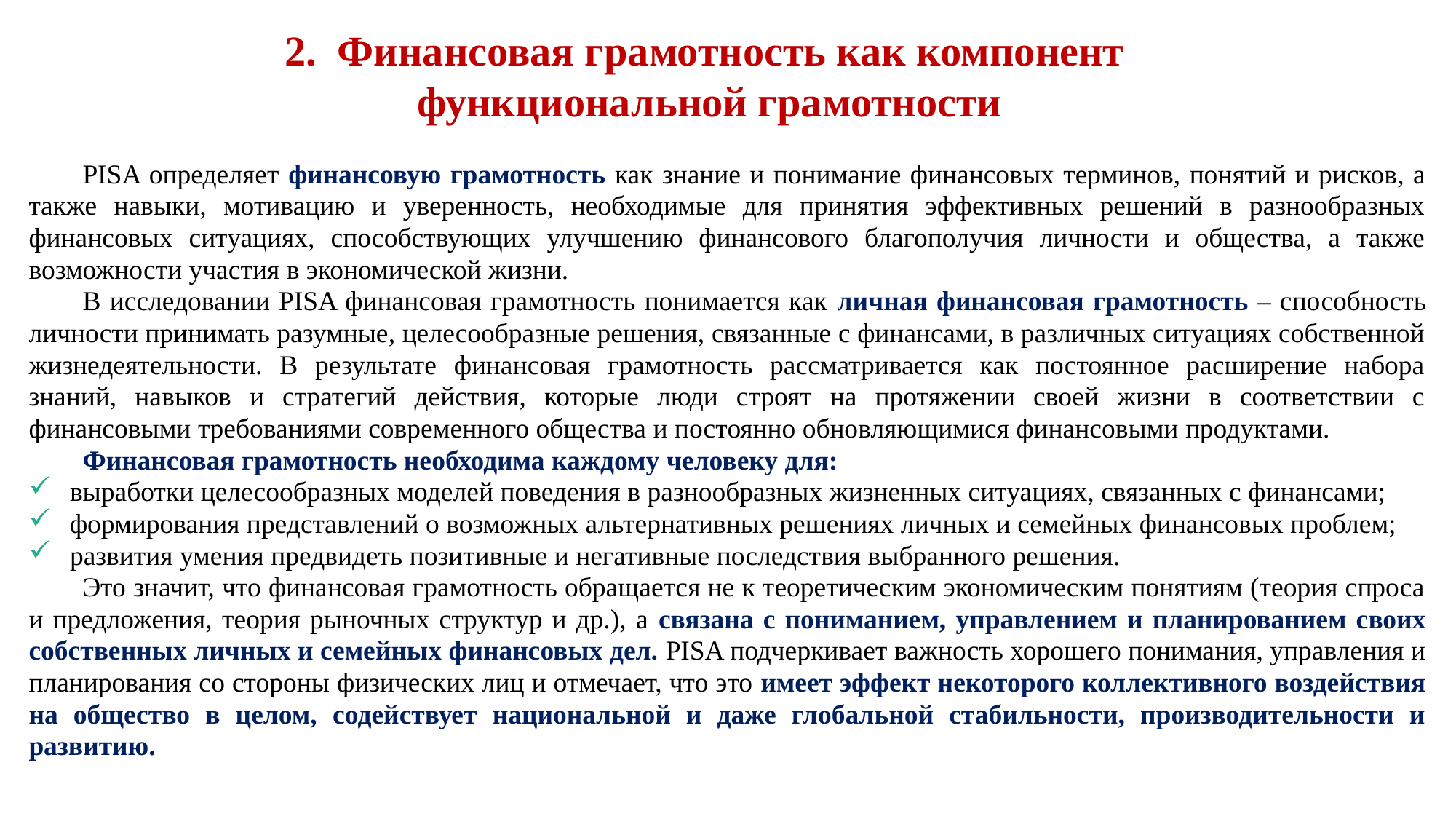

2.  Финансовая грамотность как компонент
функциональной грамотности
PISA определяет финансовую грамотность как знание и понимание финансовых терминов, понятий и рисков, а также навыки, мотивацию и уверенность, необходимые для принятия эффективных решений в разнообразных финансовых ситуациях, способствующих улучшению финансового благополучия личности и общества, а также возможности участия в экономической жизни.
В исследовании PISA финансовая грамотность понимается как личная финансовая грамотность – способность личности принимать разумные, целесообразные решения, связанные с финансами, в различных ситуациях собственной жизнедеятельности. В результате финансовая грамотность рассматривается как постоянное расширение набора знаний, навыков и стратегий действия, которые люди строят на протяжении своей жизни в соответствии с финансовыми требованиями современного общества и постоянно обновляющимися финансовыми продуктами.
Финансовая грамотность необходима каждому человеку для:
выработки целесообразных моделей поведения в разнообразных жизненных ситуациях, связанных с финансами;
формирования представлений о возможных альтернативных решениях личных и семейных финансовых проблем;
развития умения предвидеть позитивные и негативные последствия выбранного решения.
Это значит, что финансовая грамотность обращается не к теоретическим экономическим понятиям (теория спроса и предложения, теория рыночных структур и др.), а связана с пониманием, управлением и планированием своих собственных личных и семейных финансовых дел. PISA подчеркивает важность хорошего понимания, управления и планирования со стороны физических лиц и отмечает, что это имеет эффект некоторого коллективного воздействия на общество в целом, содействует национальной и даже глобальной стабильности, производительности и развитию.